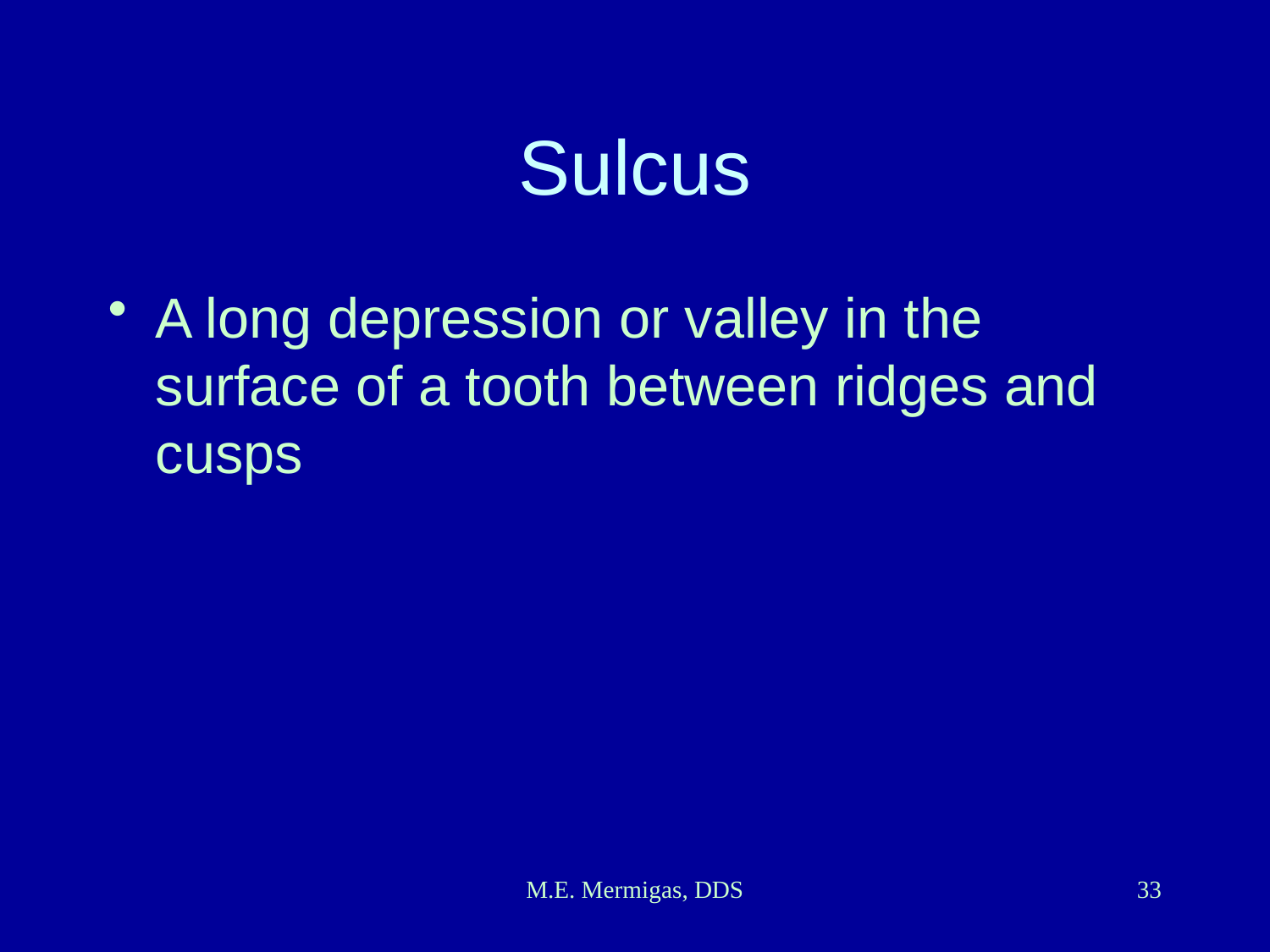

A long depression or valley in the surface of a tooth between ridges and cusps
# Sulcus
M.E. Mermigas, DDS
33